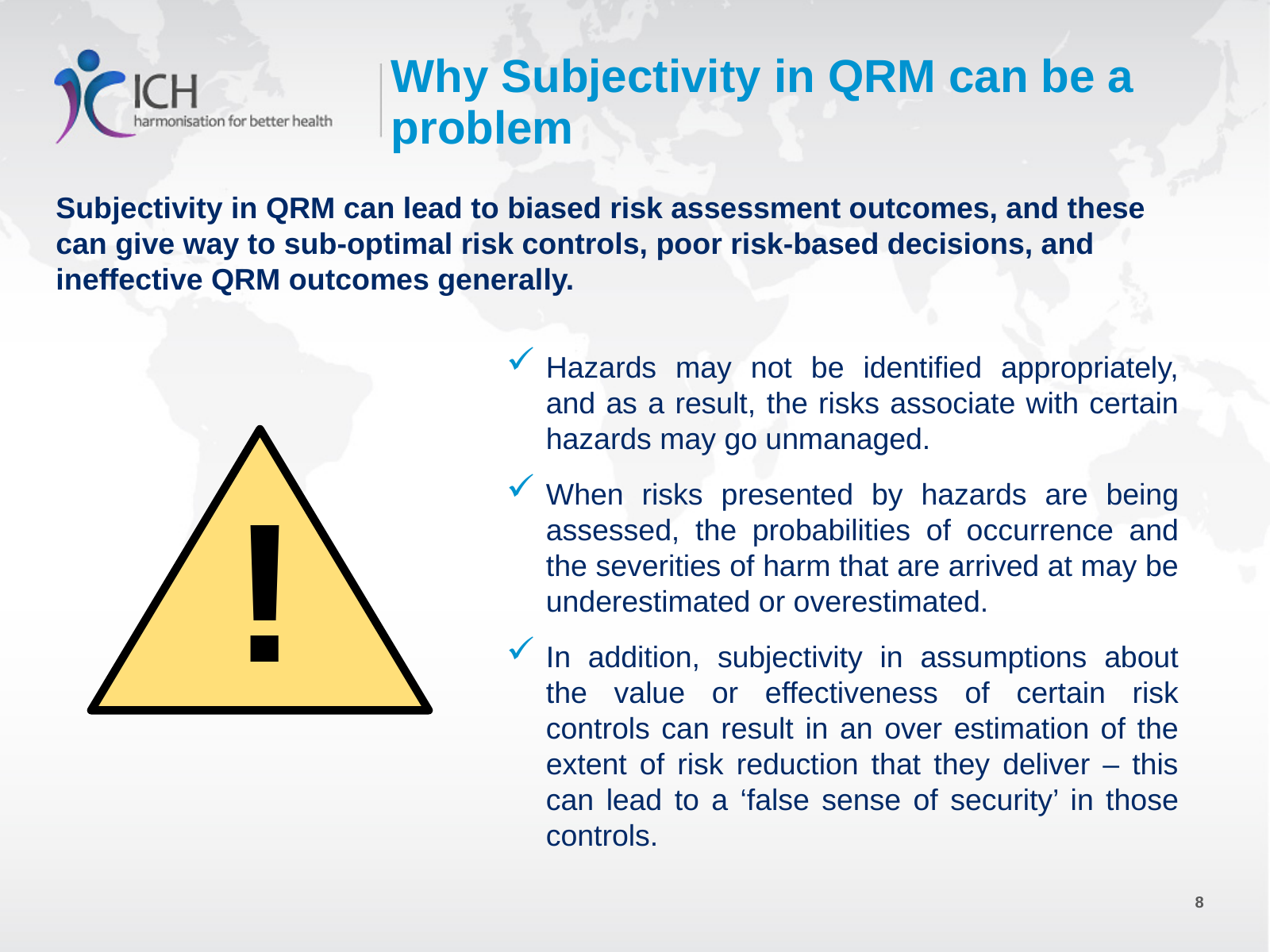

# Why Subjectivity in QRM can be a problem
Subjectivity in QRM can lead to biased risk assessment outcomes, and these can give way to sub-optimal risk controls, poor risk-based decisions, and ineffective QRM outcomes generally.
Hazards may not be identified appropriately, and as a result, the risks associate with certain hazards may go unmanaged.
When risks presented by hazards are being assessed, the probabilities of occurrence and the severities of harm that are arrived at may be underestimated or overestimated.
In addition, subjectivity in assumptions about the value or effectiveness of certain risk controls can result in an over estimation of the extent of risk reduction that they deliver – this can lead to a ‘false sense of security’ in those controls.

!
8